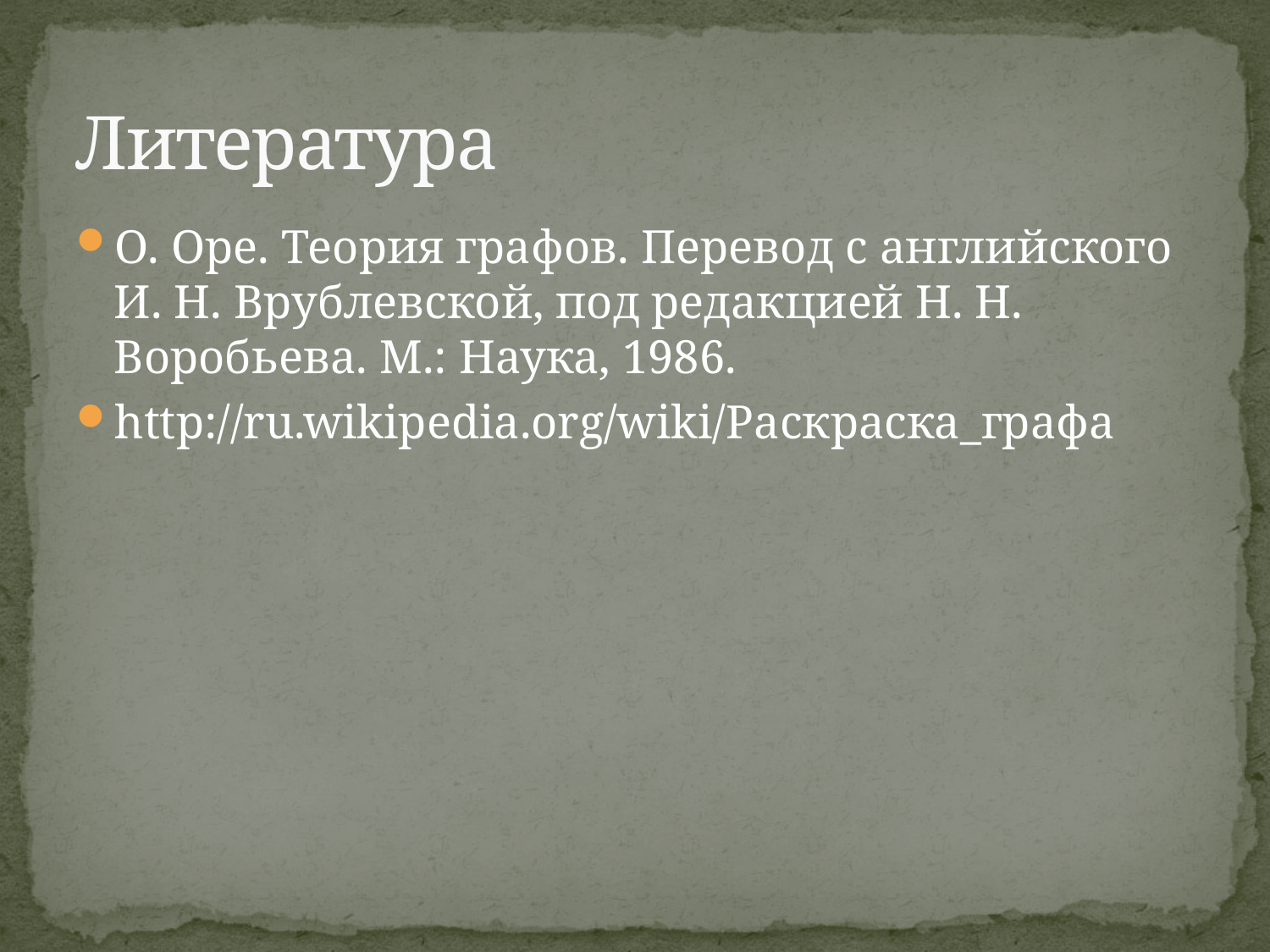

# Литература
О. Оре. Теория графов. Перевод с английского И. Н. Врублевской, под редакцией Н. Н. Воробьева. М.: Наука, 1986.
http://ru.wikipedia.org/wiki/Раскраска_графа